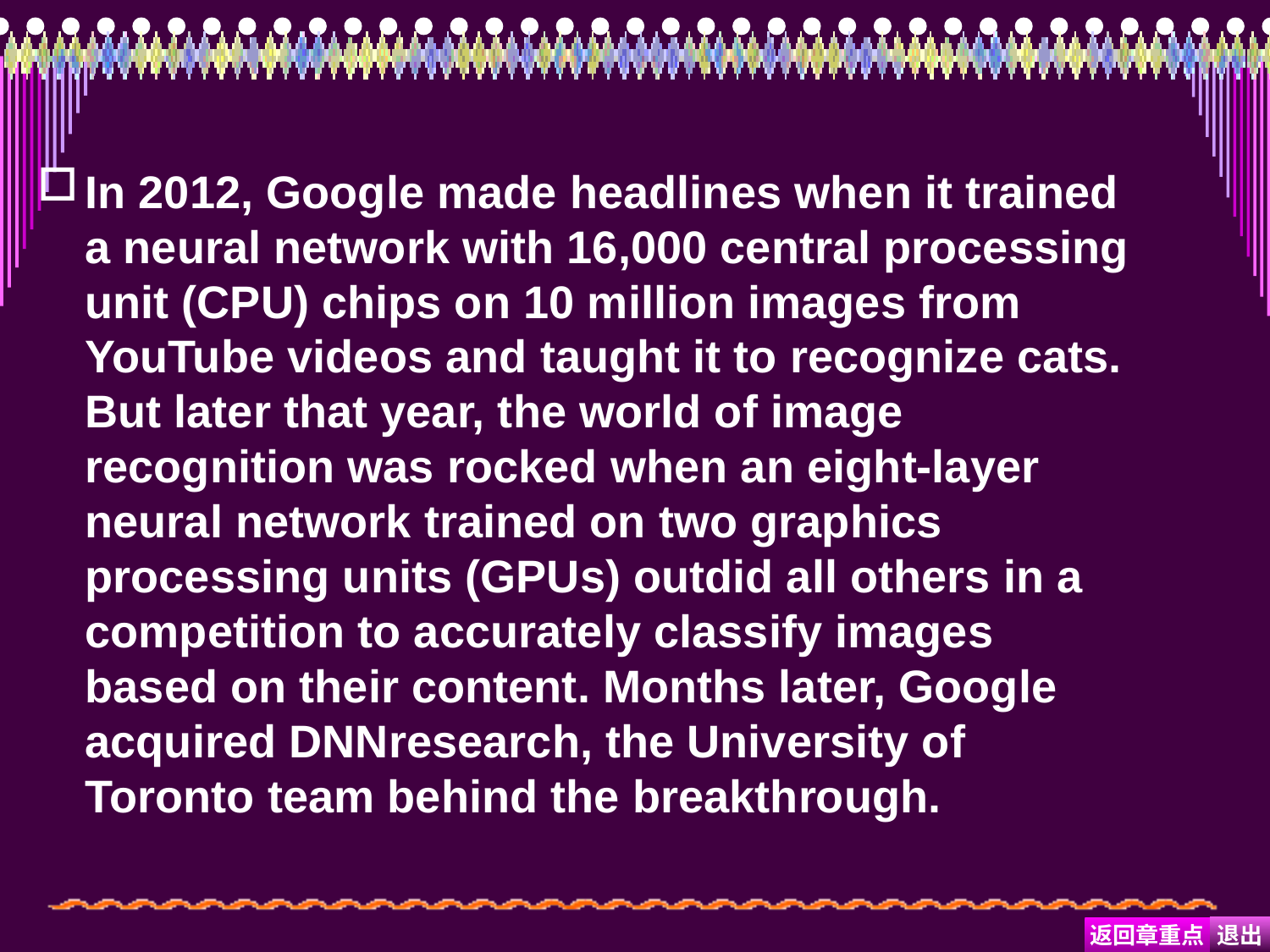

#
In 2012, Google made headlines when it trained a neural network with 16,000 central processing unit (CPU) chips on 10 million images from YouTube videos and taught it to recognize cats. But later that year, the world of image recognition was rocked when an eight-layer neural network trained on two graphics processing units (GPUs) outdid all others in a competition to accurately classify images based on their content. Months later, Google acquired DNNresearch, the University of Toronto team behind the breakthrough.